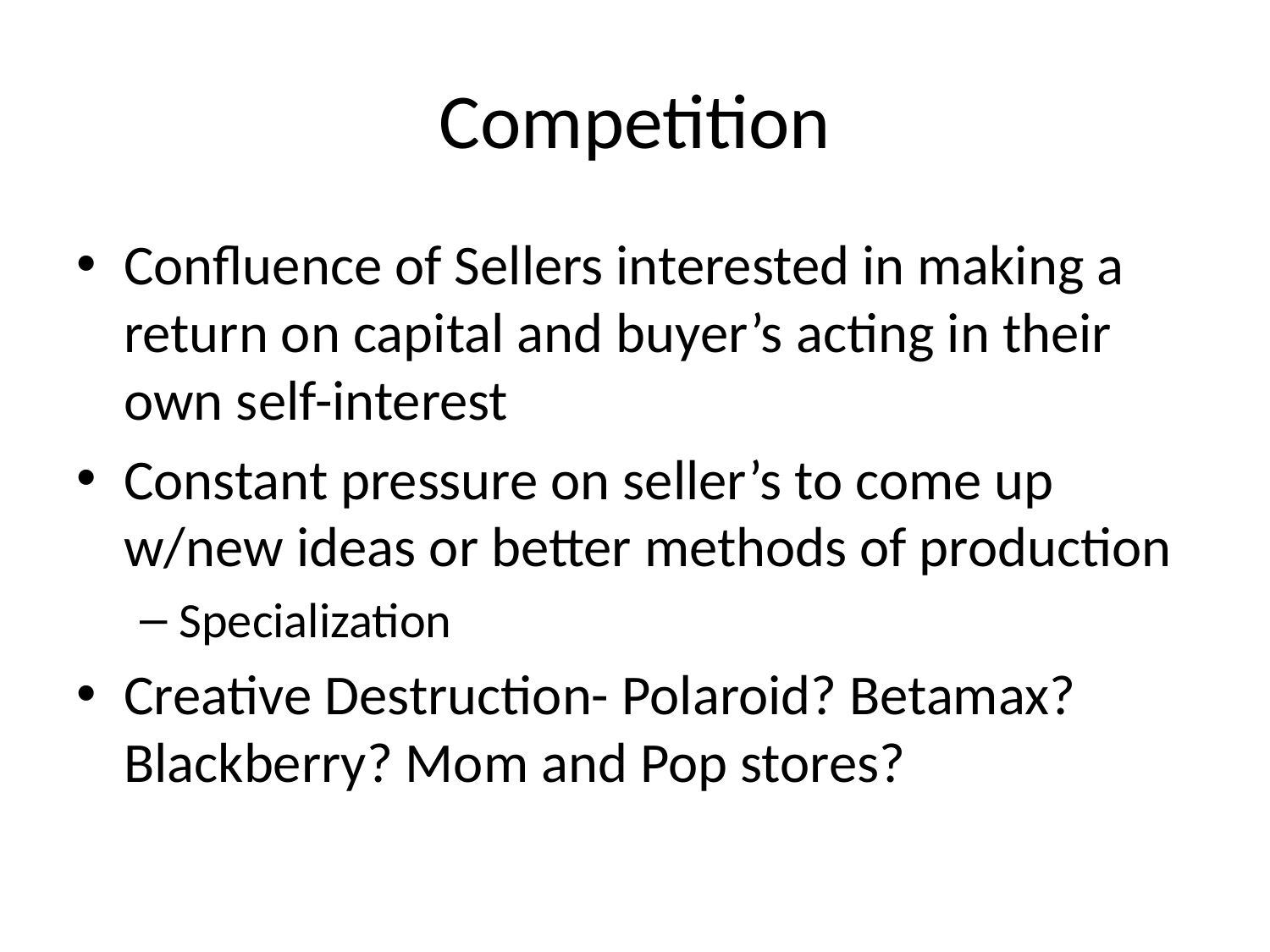

# Competition
Confluence of Sellers interested in making a return on capital and buyer’s acting in their own self-interest
Constant pressure on seller’s to come up w/new ideas or better methods of production
Specialization
Creative Destruction- Polaroid? Betamax? Blackberry? Mom and Pop stores?